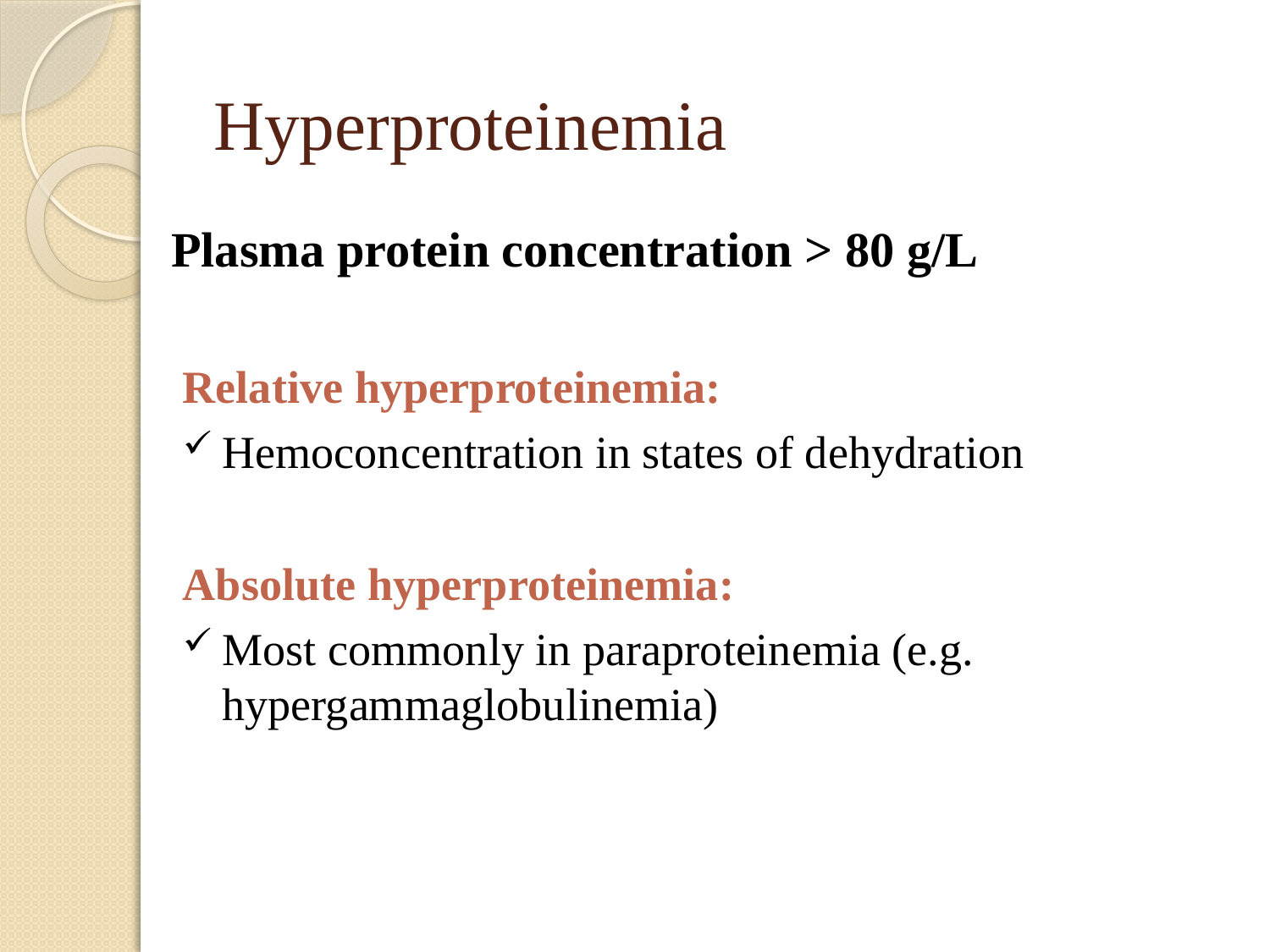

# Hyperproteinemia
Plasma protein concentration > 80 g/L

Relative hyperproteinemia:
Hemoconcentration in states of dehydration

Absolute hyperproteinemia:
Most commonly in paraproteinemia (e.g. hypergammaglobulinemia)